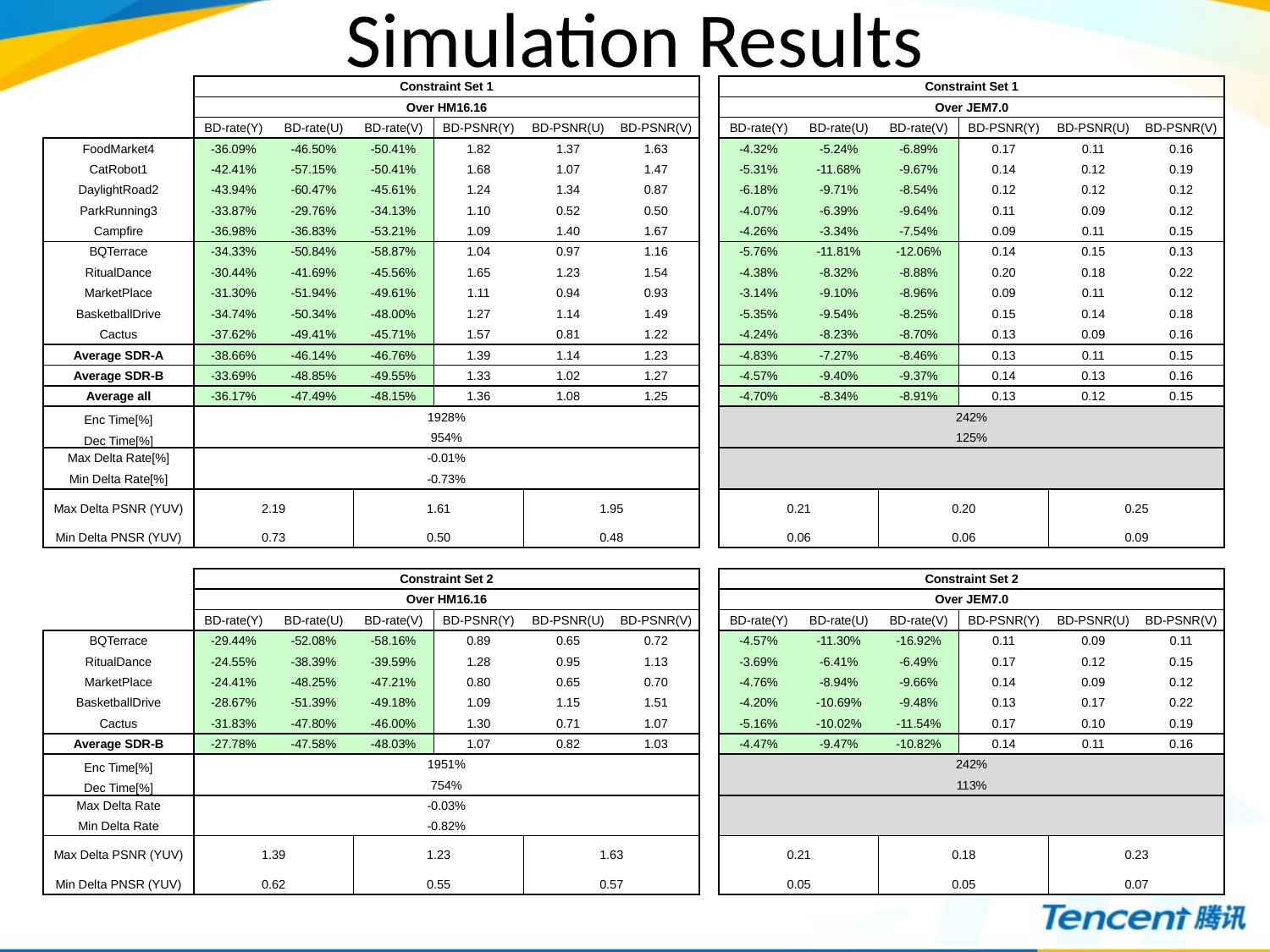

# Simulation Results
|  | Constraint Set 1 |  |  |  |  |  |  | Constraint Set 1 |  |  |  |  |  |
| --- | --- | --- | --- | --- | --- | --- | --- | --- | --- | --- | --- | --- | --- |
|  | Over HM16.16 |  |  |  |  |  |  | Over JEM7.0 |  |  |  |  |  |
|  | BD-rate(Y) | BD-rate(U) | BD-rate(V) | BD-PSNR(Y) | BD-PSNR(U) | BD-PSNR(V) |  | BD-rate(Y) | BD-rate(U) | BD-rate(V) | BD-PSNR(Y) | BD-PSNR(U) | BD-PSNR(V) |
| FoodMarket4 | -36.09% | -46.50% | -50.41% | 1.82 | 1.37 | 1.63 |  | -4.32% | -5.24% | -6.89% | 0.17 | 0.11 | 0.16 |
| CatRobot1 | -42.41% | -57.15% | -50.41% | 1.68 | 1.07 | 1.47 |  | -5.31% | -11.68% | -9.67% | 0.14 | 0.12 | 0.19 |
| DaylightRoad2 | -43.94% | -60.47% | -45.61% | 1.24 | 1.34 | 0.87 |  | -6.18% | -9.71% | -8.54% | 0.12 | 0.12 | 0.12 |
| ParkRunning3 | -33.87% | -29.76% | -34.13% | 1.10 | 0.52 | 0.50 |  | -4.07% | -6.39% | -9.64% | 0.11 | 0.09 | 0.12 |
| Campfire | -36.98% | -36.83% | -53.21% | 1.09 | 1.40 | 1.67 |  | -4.26% | -3.34% | -7.54% | 0.09 | 0.11 | 0.15 |
| BQTerrace | -34.33% | -50.84% | -58.87% | 1.04 | 0.97 | 1.16 |  | -5.76% | -11.81% | -12.06% | 0.14 | 0.15 | 0.13 |
| RitualDance | -30.44% | -41.69% | -45.56% | 1.65 | 1.23 | 1.54 |  | -4.38% | -8.32% | -8.88% | 0.20 | 0.18 | 0.22 |
| MarketPlace | -31.30% | -51.94% | -49.61% | 1.11 | 0.94 | 0.93 |  | -3.14% | -9.10% | -8.96% | 0.09 | 0.11 | 0.12 |
| BasketballDrive | -34.74% | -50.34% | -48.00% | 1.27 | 1.14 | 1.49 |  | -5.35% | -9.54% | -8.25% | 0.15 | 0.14 | 0.18 |
| Cactus | -37.62% | -49.41% | -45.71% | 1.57 | 0.81 | 1.22 |  | -4.24% | -8.23% | -8.70% | 0.13 | 0.09 | 0.16 |
| Average SDR-A | -38.66% | -46.14% | -46.76% | 1.39 | 1.14 | 1.23 |  | -4.83% | -7.27% | -8.46% | 0.13 | 0.11 | 0.15 |
| Average SDR-B | -33.69% | -48.85% | -49.55% | 1.33 | 1.02 | 1.27 |  | -4.57% | -9.40% | -9.37% | 0.14 | 0.13 | 0.16 |
| Average all | -36.17% | -47.49% | -48.15% | 1.36 | 1.08 | 1.25 |  | -4.70% | -8.34% | -8.91% | 0.13 | 0.12 | 0.15 |
| Enc Time[%] | 1928% |  |  |  |  |  |  | 242% |  |  |  |  |  |
| Dec Time[%] | 954% |  |  |  |  |  |  | 125% |  |  |  |  |  |
| Max Delta Rate[%] | -0.01% |  |  |  |  |  |  |  |  |  |  |  |  |
| Min Delta Rate[%] | -0.73% |  |  |  |  |  |  |  |  |  |  |  |  |
| Max Delta PSNR (YUV) | 2.19 |  | 1.61 |  | 1.95 |  |  | 0.21 |  | 0.20 |  | 0.25 |  |
| Min Delta PNSR (YUV) | 0.73 |  | 0.50 |  | 0.48 |  |  | 0.06 |  | 0.06 |  | 0.09 |  |
|  |  |  |  |  |  |  |  |  |  |  |  |  |  |
|  | Constraint Set 2 |  |  |  |  |  |  | Constraint Set 2 |  |  |  |  |  |
|  | Over HM16.16 |  |  |  |  |  |  | Over JEM7.0 |  |  |  |  |  |
|  | BD-rate(Y) | BD-rate(U) | BD-rate(V) | BD-PSNR(Y) | BD-PSNR(U) | BD-PSNR(V) |  | BD-rate(Y) | BD-rate(U) | BD-rate(V) | BD-PSNR(Y) | BD-PSNR(U) | BD-PSNR(V) |
| BQTerrace | -29.44% | -52.08% | -58.16% | 0.89 | 0.65 | 0.72 |  | -4.57% | -11.30% | -16.92% | 0.11 | 0.09 | 0.11 |
| RitualDance | -24.55% | -38.39% | -39.59% | 1.28 | 0.95 | 1.13 |  | -3.69% | -6.41% | -6.49% | 0.17 | 0.12 | 0.15 |
| MarketPlace | -24.41% | -48.25% | -47.21% | 0.80 | 0.65 | 0.70 |  | -4.76% | -8.94% | -9.66% | 0.14 | 0.09 | 0.12 |
| BasketballDrive | -28.67% | -51.39% | -49.18% | 1.09 | 1.15 | 1.51 |  | -4.20% | -10.69% | -9.48% | 0.13 | 0.17 | 0.22 |
| Cactus | -31.83% | -47.80% | -46.00% | 1.30 | 0.71 | 1.07 |  | -5.16% | -10.02% | -11.54% | 0.17 | 0.10 | 0.19 |
| Average SDR-B | -27.78% | -47.58% | -48.03% | 1.07 | 0.82 | 1.03 |  | -4.47% | -9.47% | -10.82% | 0.14 | 0.11 | 0.16 |
| Enc Time[%] | 1951% |  |  |  |  |  |  | 242% |  |  |  |  |  |
| Dec Time[%] | 754% |  |  |  |  |  |  | 113% |  |  |  |  |  |
| Max Delta Rate | -0.03% |  |  |  |  |  |  |  |  |  |  |  |  |
| Min Delta Rate | -0.82% |  |  |  |  |  |  |  |  |  |  |  |  |
| Max Delta PSNR (YUV) | 1.39 |  | 1.23 |  | 1.63 |  |  | 0.21 |  | 0.18 |  | 0.23 |  |
| Min Delta PNSR (YUV) | 0.62 |  | 0.55 |  | 0.57 |  |  | 0.05 |  | 0.05 |  | 0.07 |  |